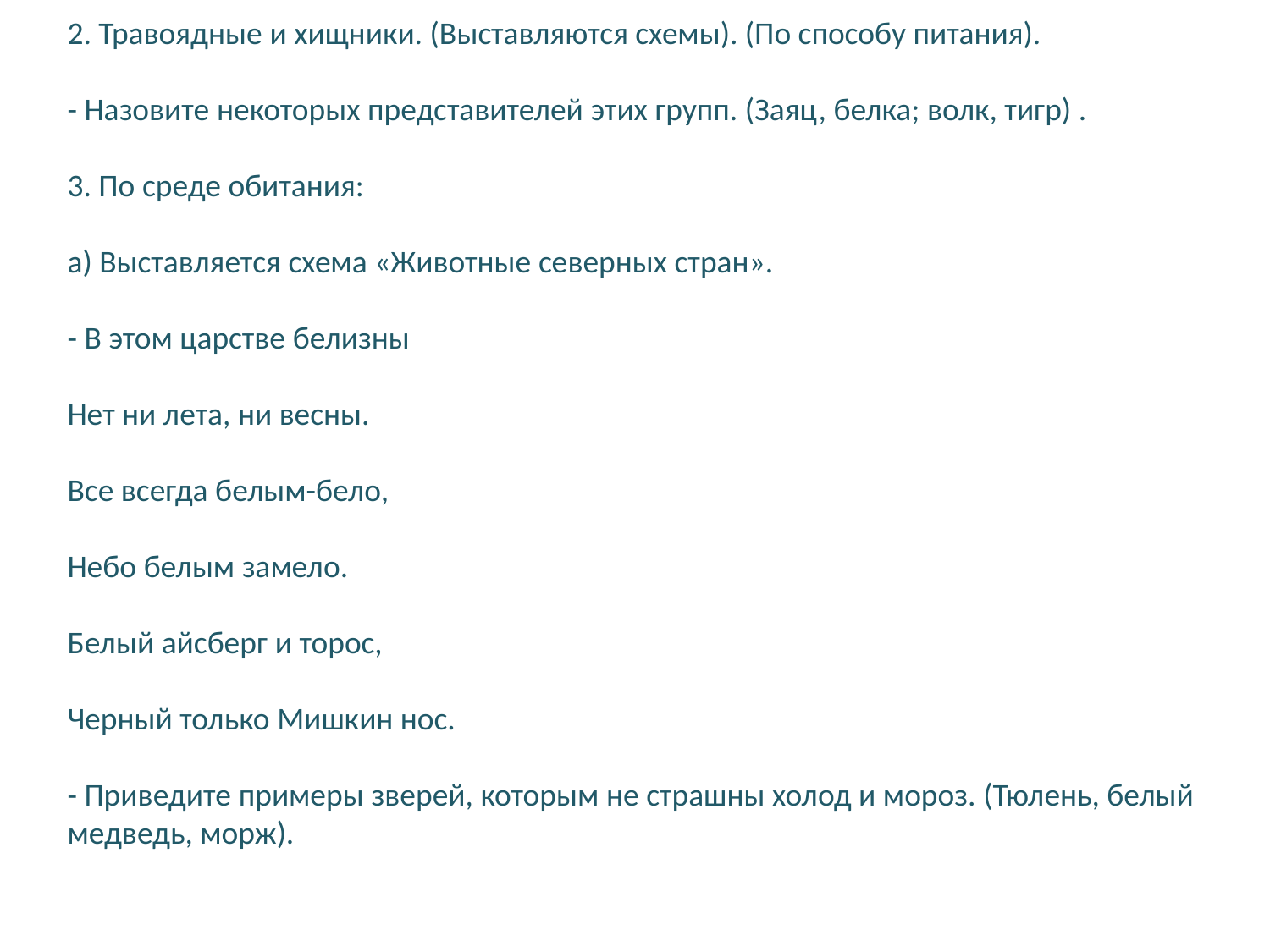

2. Травоядные и хищники. (Выставляются схемы). (По способу питания).

- Назовите некоторых представителей этих групп. (Заяц, белка; волк, тигр) .

3. По среде обитания:

а) Выставляется схема «Животные северных стран».

- В этом царстве белизны

Нет ни лета, ни весны.

Все всегда белым-бело,

Небо белым замело.

Белый айсберг и торос,

Черный только Мишкин нос.

- Приведите примеры зверей, которым не страшны холод и мороз. (Тюлень, белый медведь, морж).